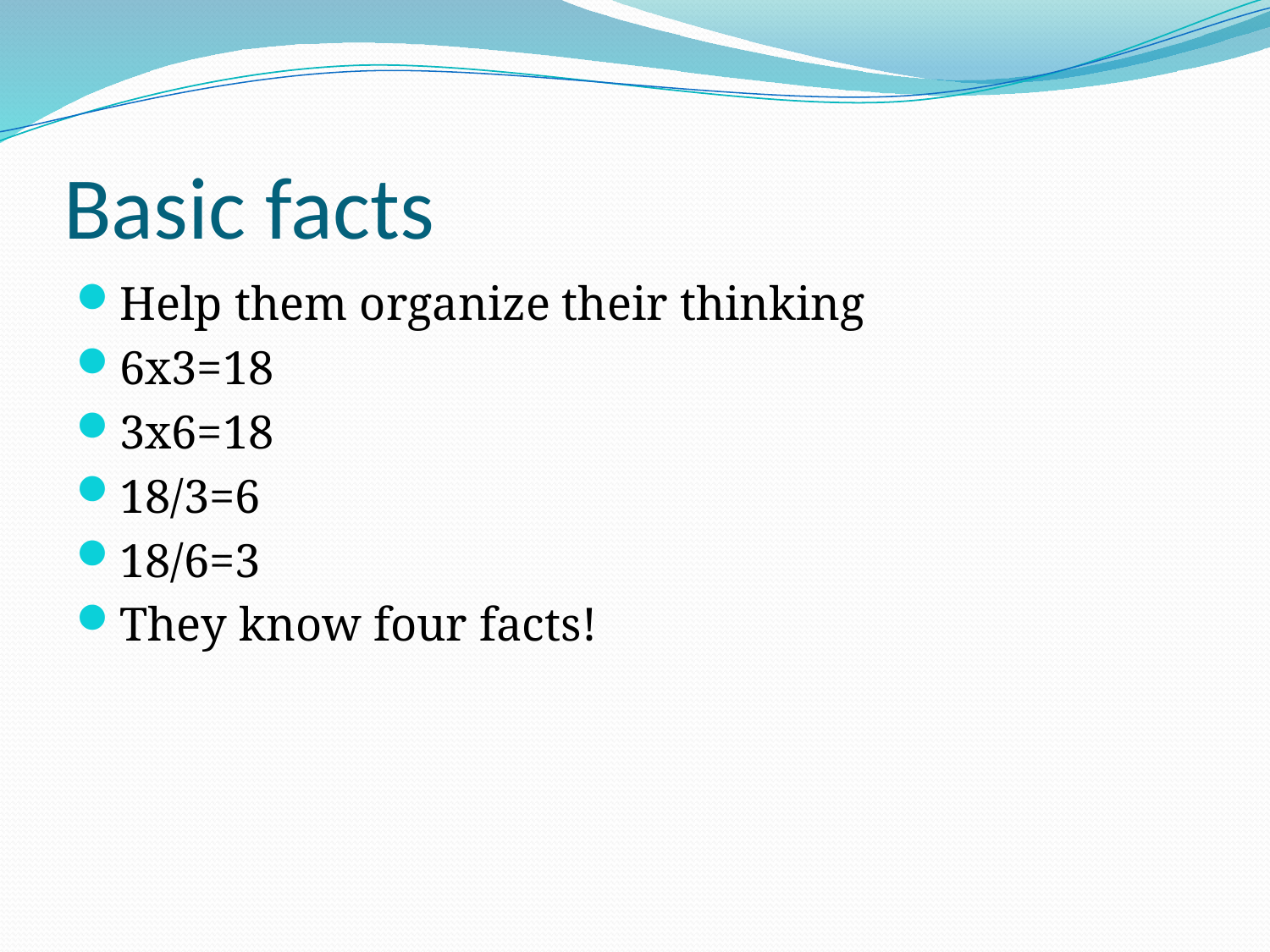

# Basic facts
Help them organize their thinking
6x3=18
3x6=18
18/3=6
18/6=3
They know four facts!